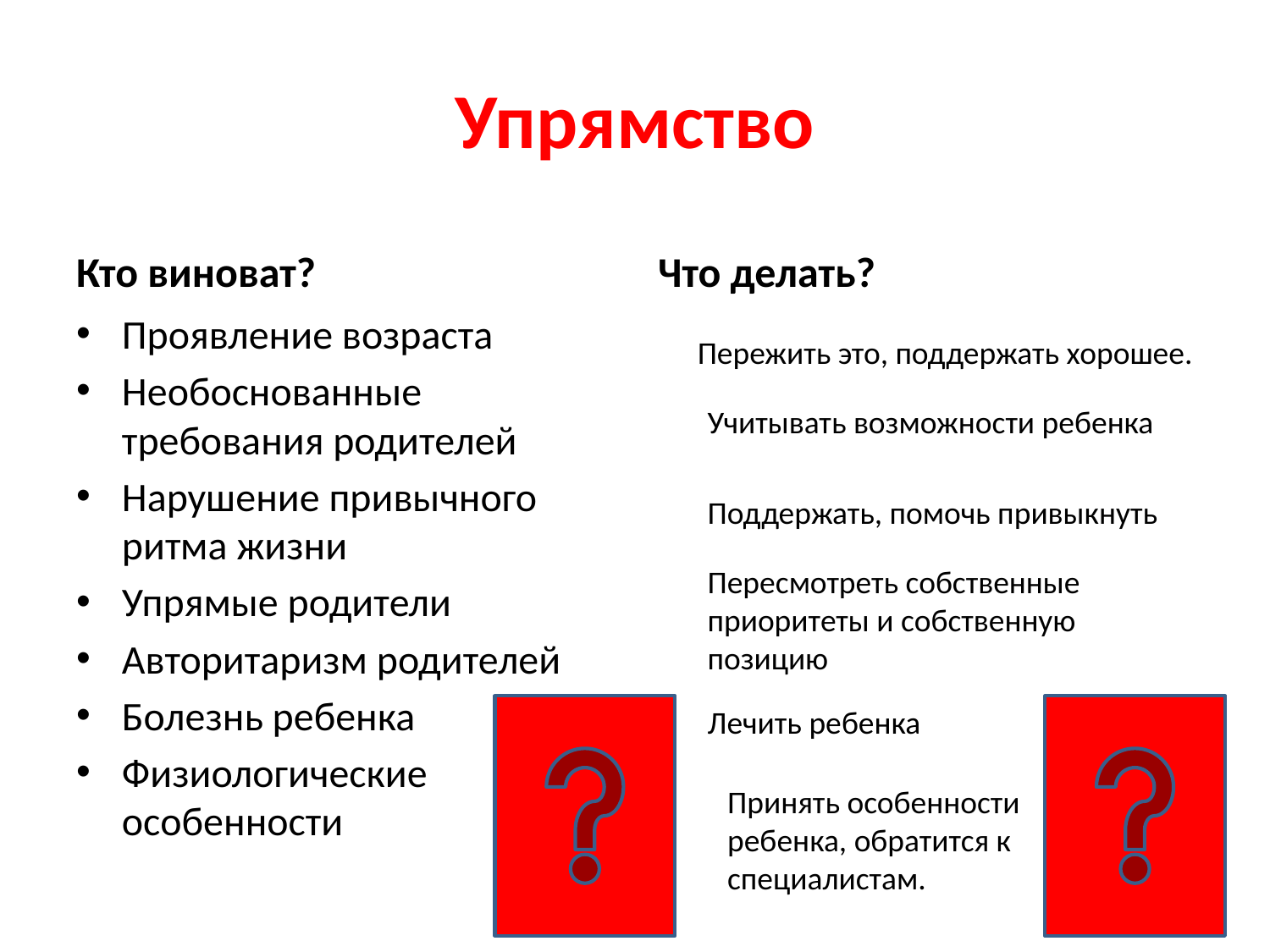

# Упрямство
Кто виноват?
Что делать?
Проявление возраста
Необоснованные требования родителей
Нарушение привычного ритма жизни
Упрямые родители
Авторитаризм родителей
Болезнь ребенка
Физиологические особенности
Пережить это, поддержать хорошее.
Учитывать возможности ребенка
Поддержать, помочь привыкнуть
Пересмотреть собственные приоритеты и собственную позицию

Лечить ребенка

Принять особенности ребенка, обратится к специалистам.